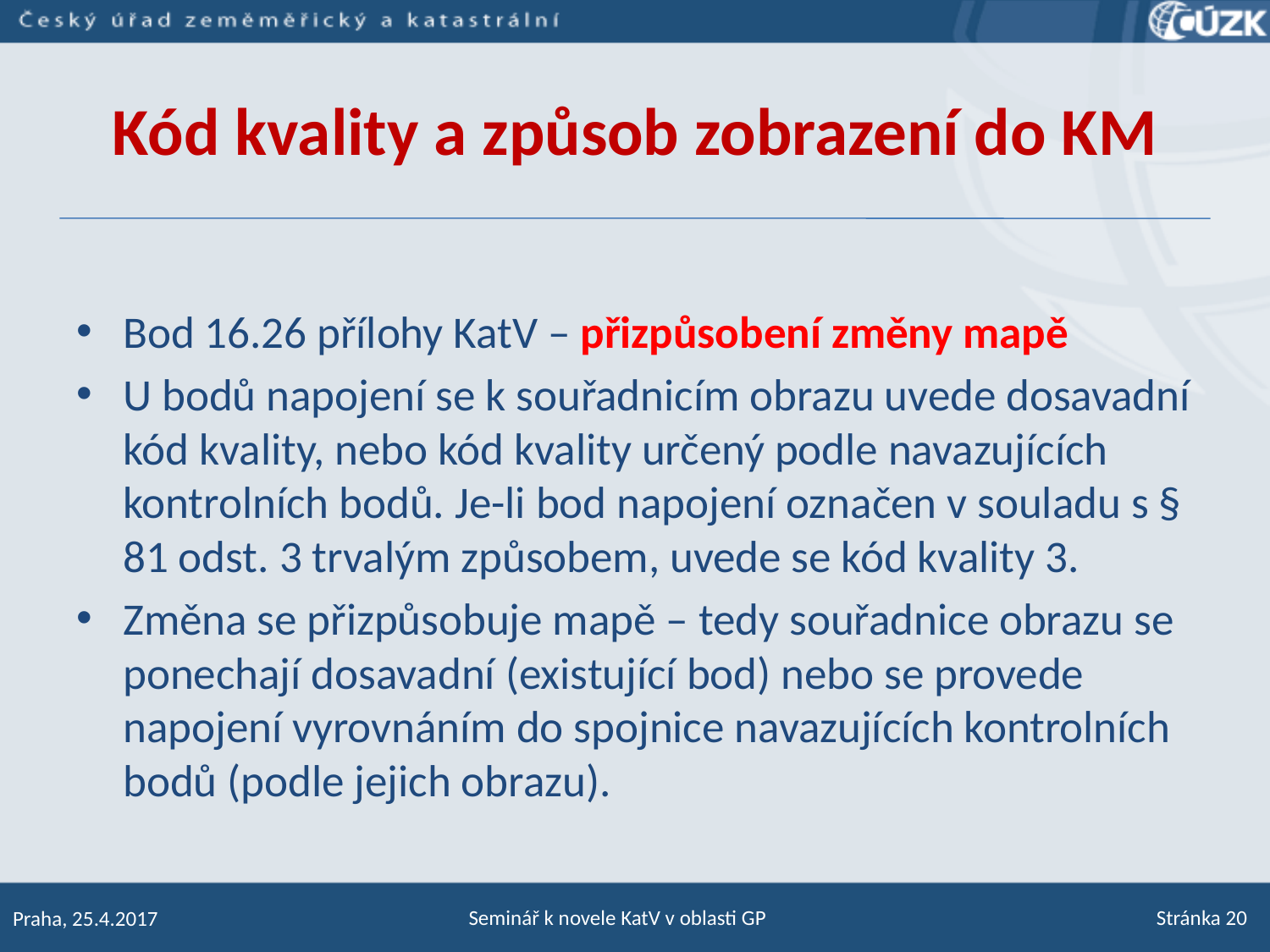

# Kód kvality a způsob zobrazení do KM

Bod 16.26 přílohy KatV – přizpůsobení změny mapě
U bodů napojení se k souřadnicím obrazu uvede dosavadní kód kvality, nebo kód kvality určený podle navazujících kontrolních bodů. Je-li bod napojení označen v souladu s § 81 odst. 3 trvalým způsobem, uvede se kód kvality 3.
Změna se přizpůsobuje mapě – tedy souřadnice obrazu se ponechají dosavadní (existující bod) nebo se provede napojení vyrovnáním do spojnice navazujících kontrolních bodů (podle jejich obrazu).
Seminář k novele KatV v oblasti GP
Stránka 20
Praha, 25.4.2017